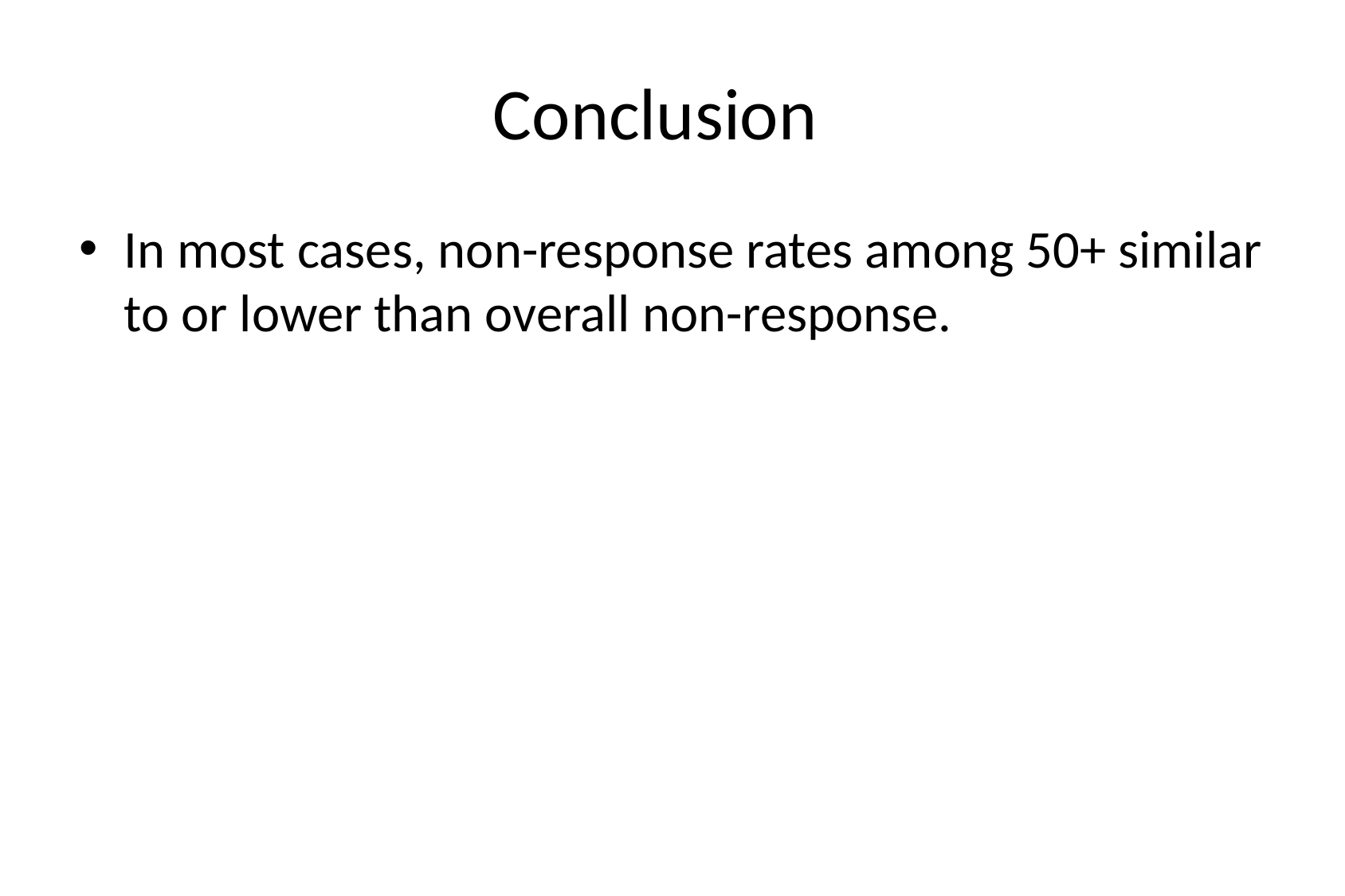

# Conclusion
In most cases, non-response rates among 50+ similar to or lower than overall non-response.